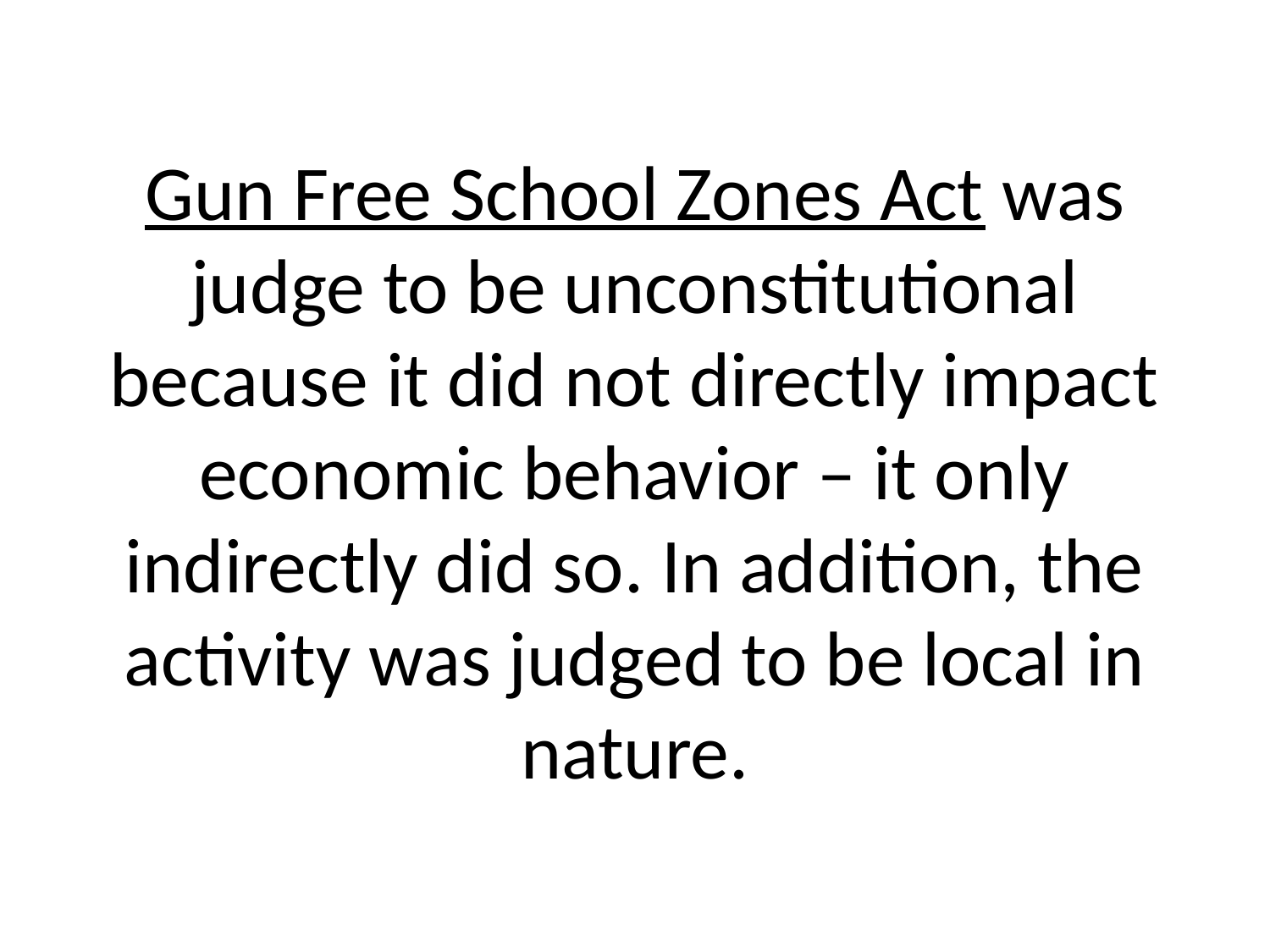

# Gun Free School Zones Act was judge to be unconstitutional because it did not directly impact economic behavior – it only indirectly did so. In addition, the activity was judged to be local in nature.